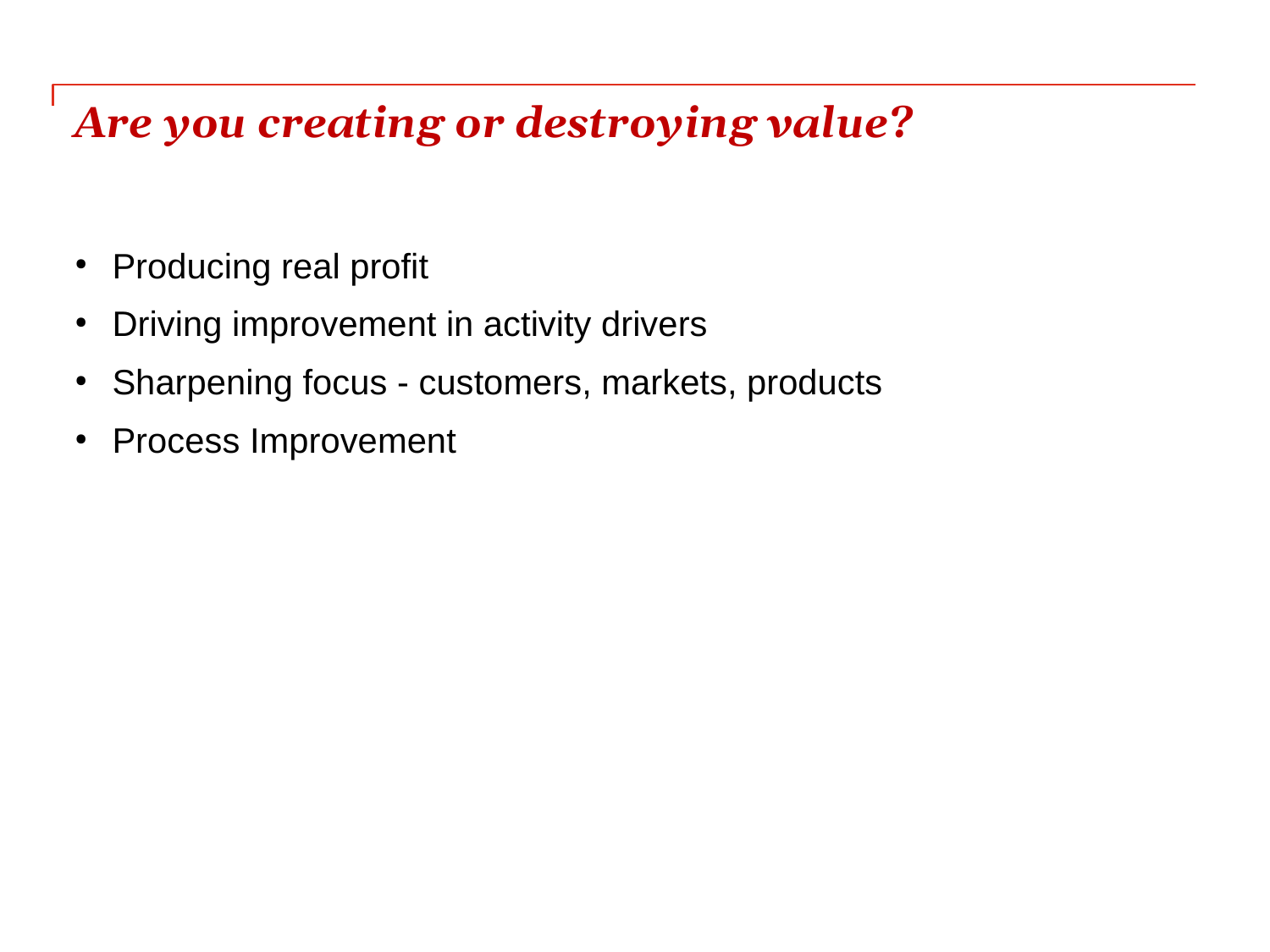

# Are you creating or destroying value?
Producing real profit
Driving improvement in activity drivers
Sharpening focus - customers, markets, products
Process Improvement